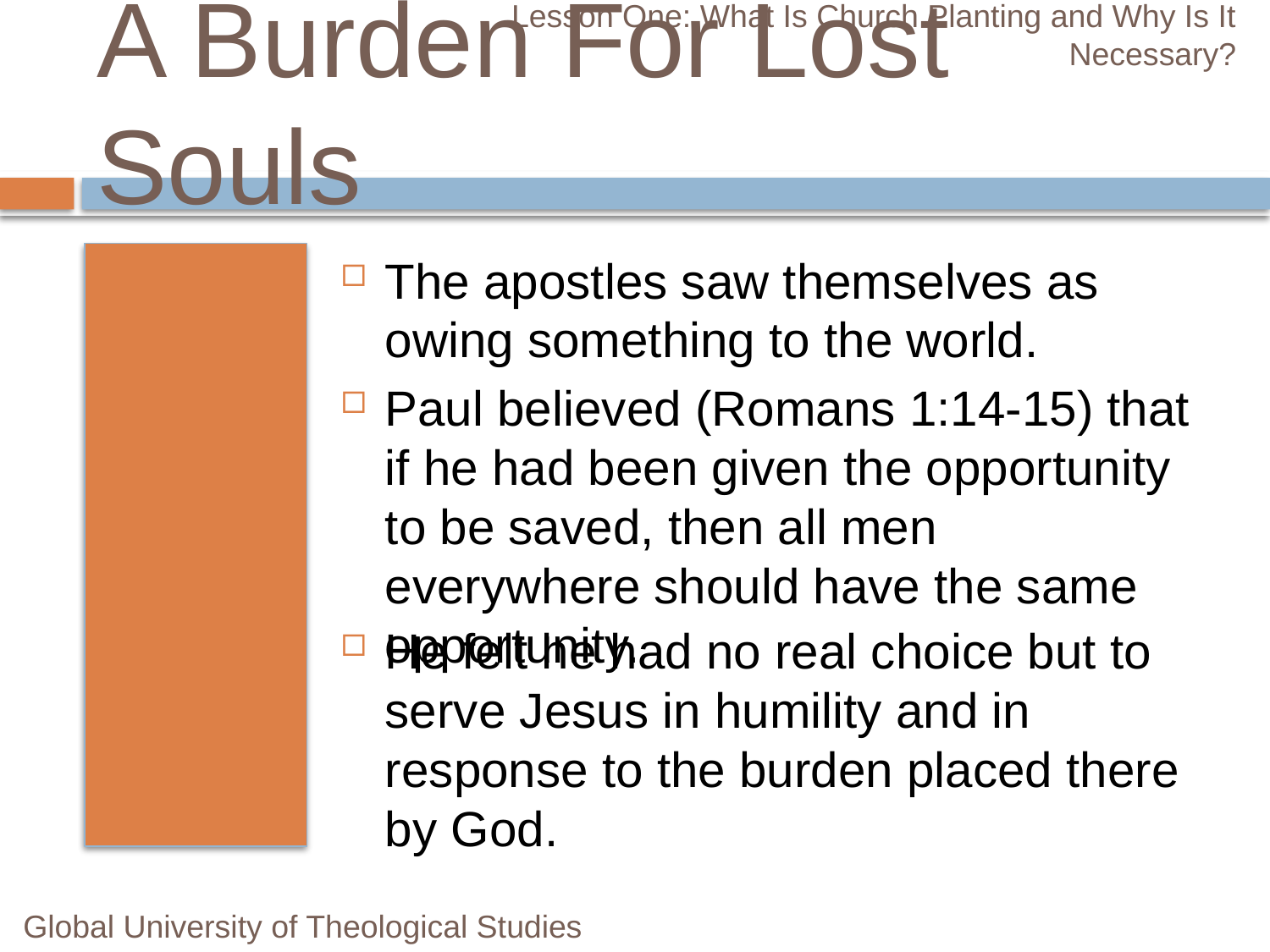

Lesson One: What Is Church Planting and Why Is It Necessary?
# A Burden For Lost Souls

The apostles saw themselves as owing something to the world.
Paul believed (Romans 1:14-15) that if he had been given the opportunity to be saved, then all men everywhere should have the same opportunity.
He felt he had no real choice but to serve Jesus in humility and in response to the burden placed there by God.
Global University of Theological Studies